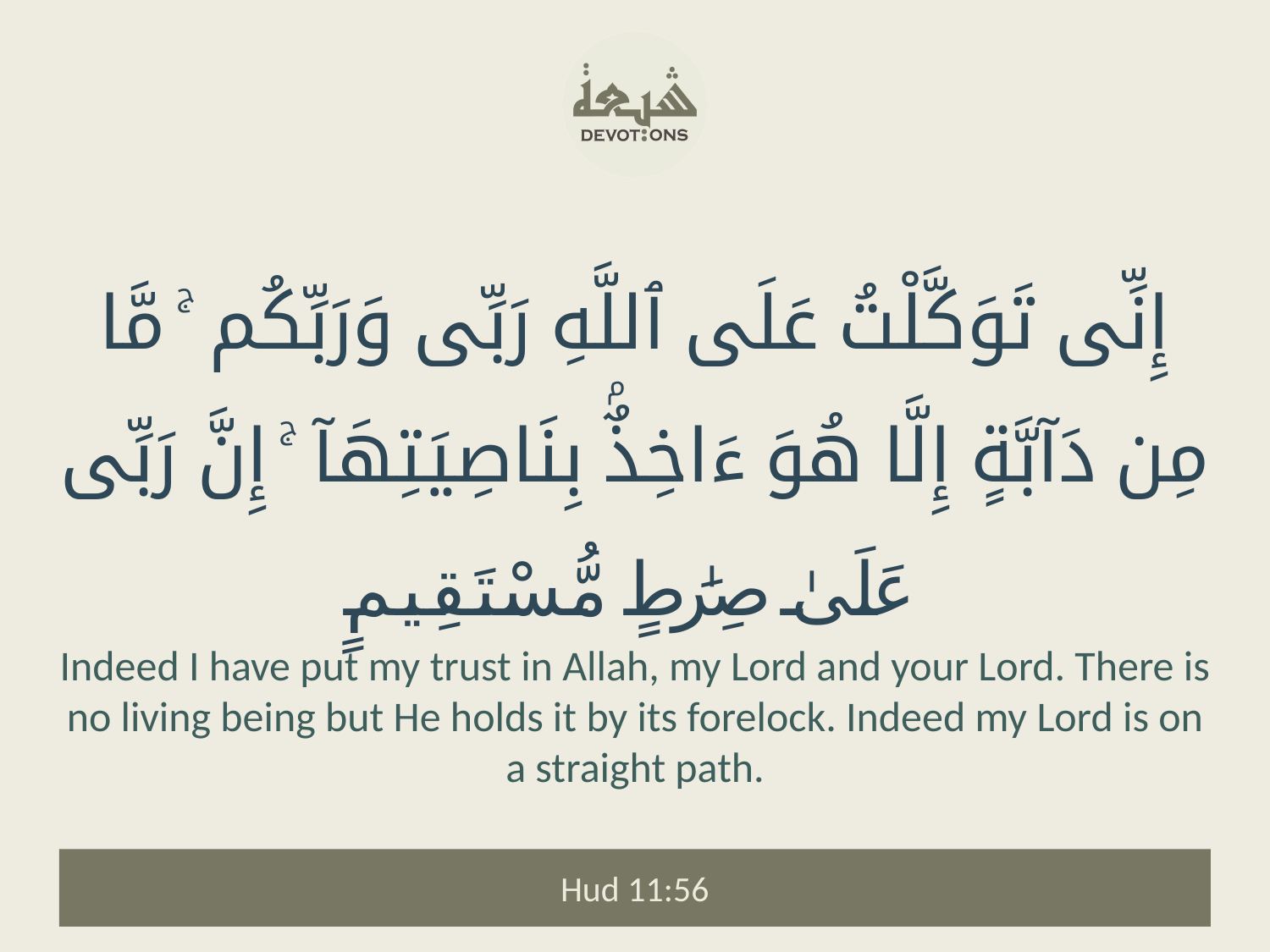

إِنِّى تَوَكَّلْتُ عَلَى ٱللَّهِ رَبِّى وَرَبِّكُم ۚ مَّا مِن دَآبَّةٍ إِلَّا هُوَ ءَاخِذٌۢ بِنَاصِيَتِهَآ ۚ إِنَّ رَبِّى عَلَىٰ صِرَٰطٍ مُّسْتَقِيمٍ
Indeed I have put my trust in Allah, my Lord and your Lord. There is no living being but He holds it by its forelock. Indeed my Lord is on a straight path.
Hud 11:56